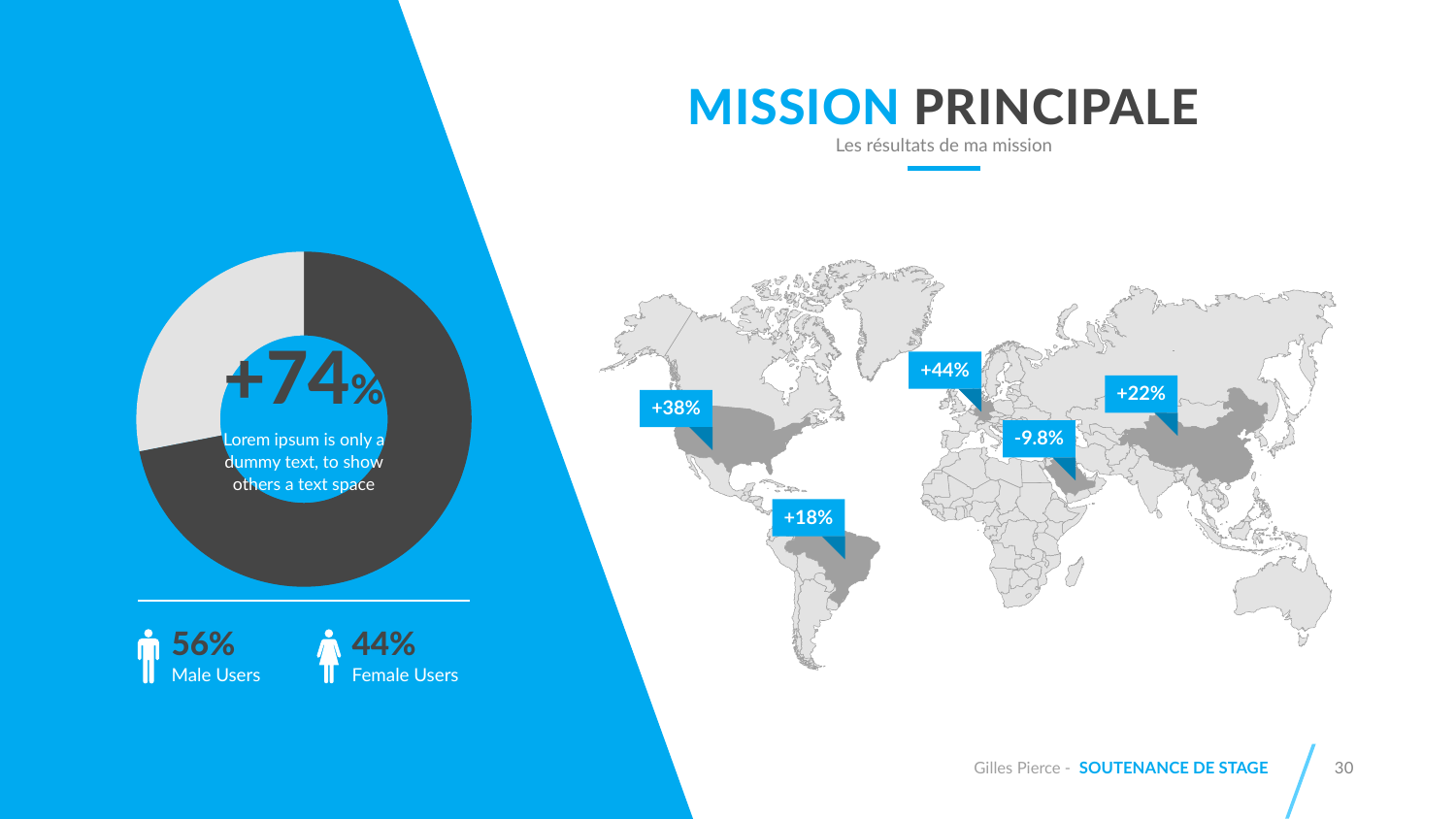

mission principale
Les résultats de ma mission

### Chart

| Category | Sales |
|---|---|
| 1st Qtr | 8.2 |
| 2nd Qtr | 3.2 |

+74%

+44%

+22%

+38%

-9.8%
Lorem ipsum is only a dummy text, to show others a text space

+18%
56%
Male Users
44%
Female Users